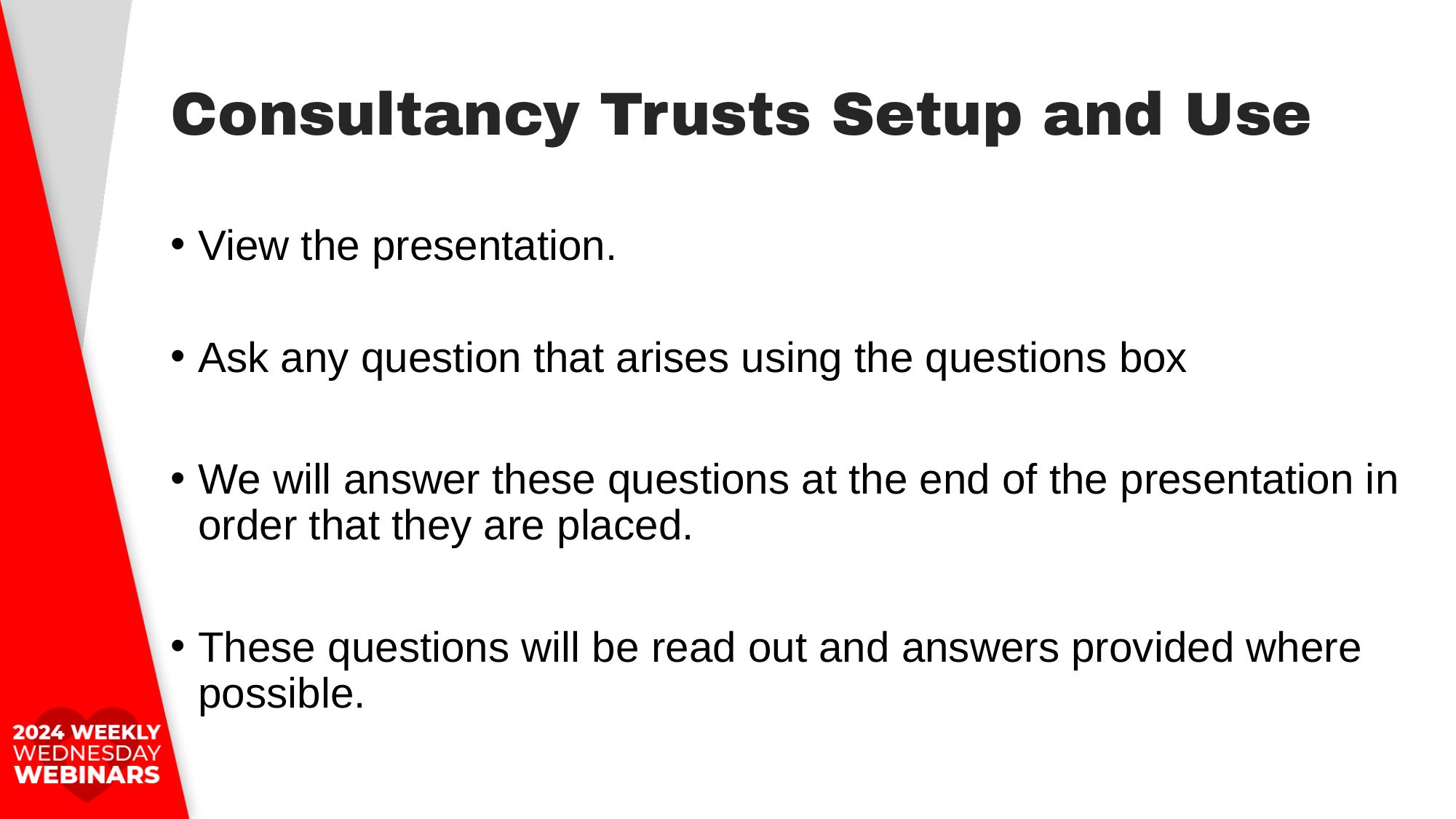

# Consultancy Trusts Setup and Use
View the presentation.
Ask any question that arises using the questions box

We will answer these questions at the end of the presentation in order that they are placed.

These questions will be read out and answers provided where possible.